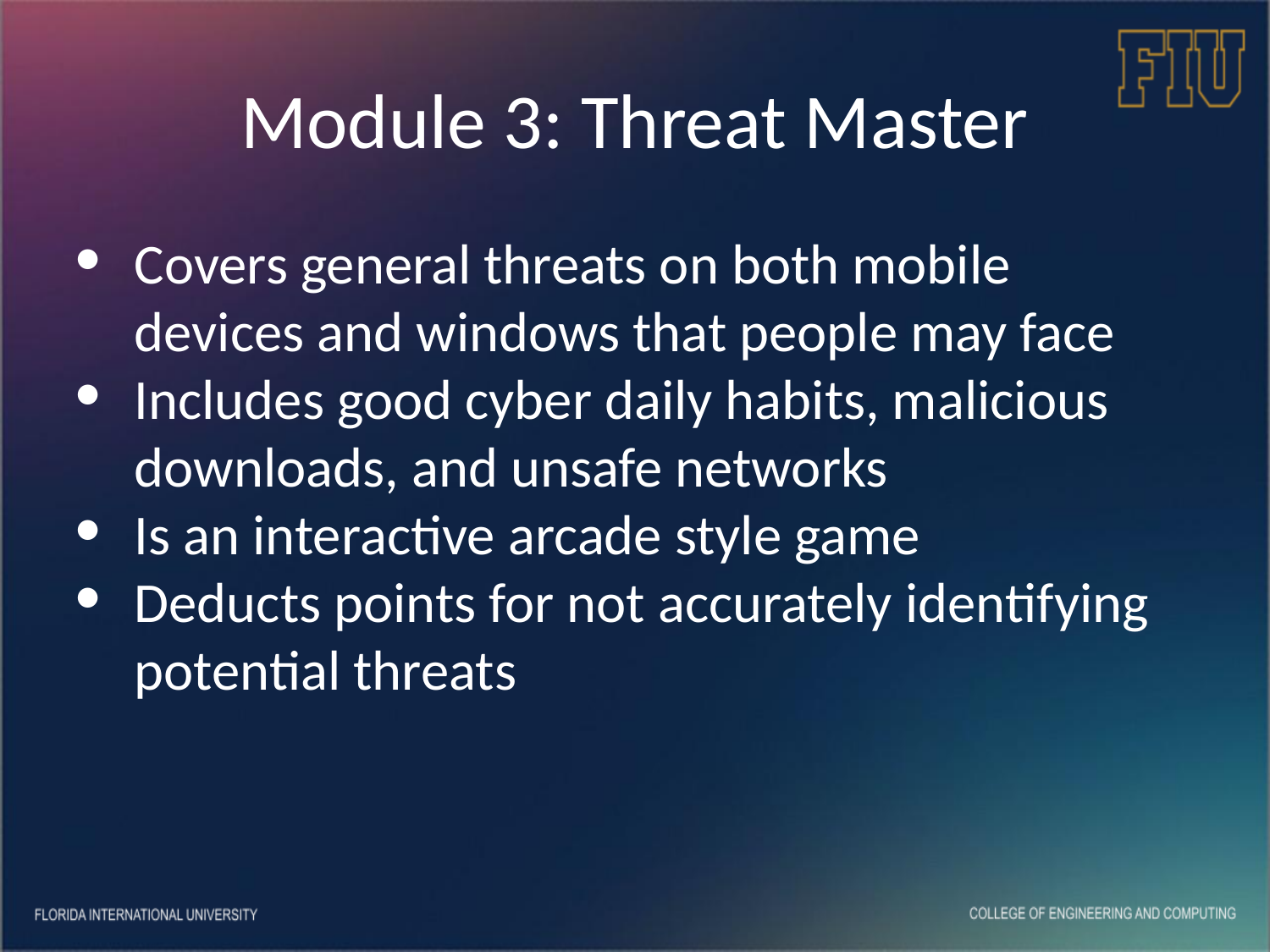

# Module 3: Threat Master
Covers general threats on both mobile devices and windows that people may face
Includes good cyber daily habits, malicious downloads, and unsafe networks
Is an interactive arcade style game
Deducts points for not accurately identifying potential threats